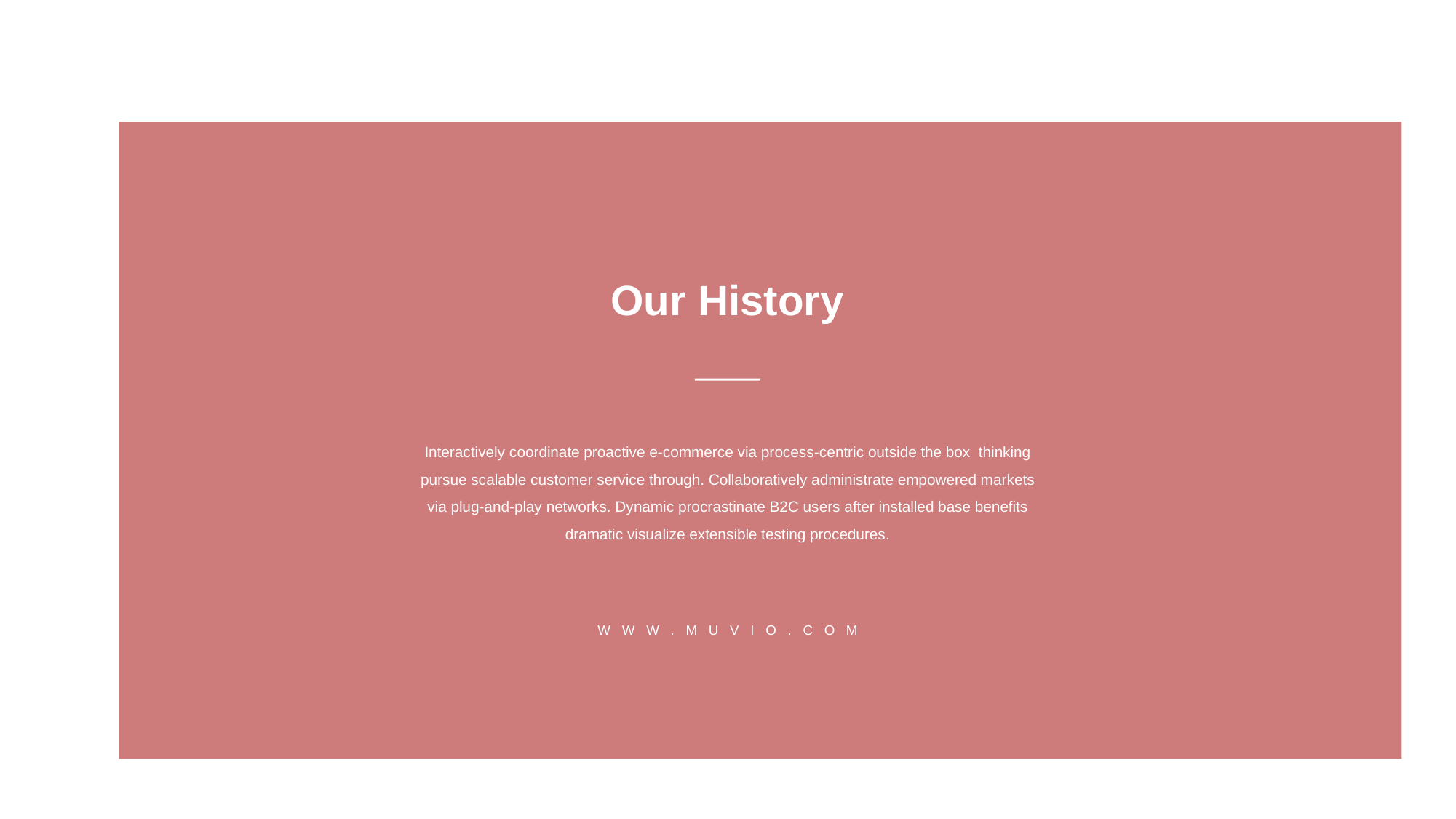

Our History

Interactively coordinate proactive e-commerce via process-centric outside the box  thinking pursue scalable customer service through. Collaboratively administrate empowered markets via plug-and-play networks. Dynamic procrastinate B2C users after installed base benefits dramatic visualize extensible testing procedures.
W   W   W   .   M   U   V   I   O   .   C   O   M